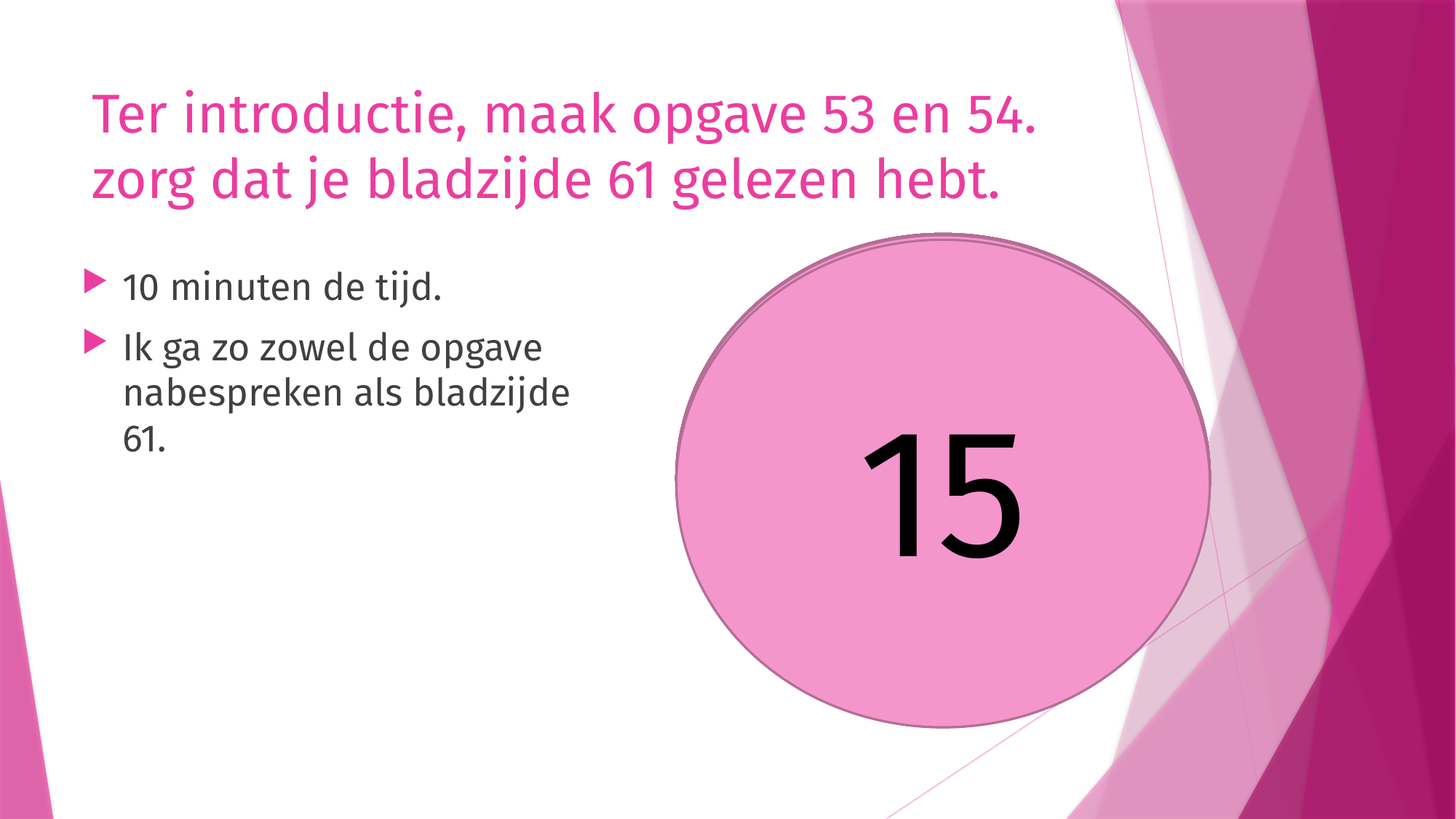

# Ter introductie, maak opgave 53 en 54. zorg dat je bladzijde 61 gelezen hebt.
10
9
8
5
6
7
4
3
1
2
14
13
11
15
12
10 minuten de tijd.
Ik ga zo zowel de opgave nabespreken als bladzijde 61.